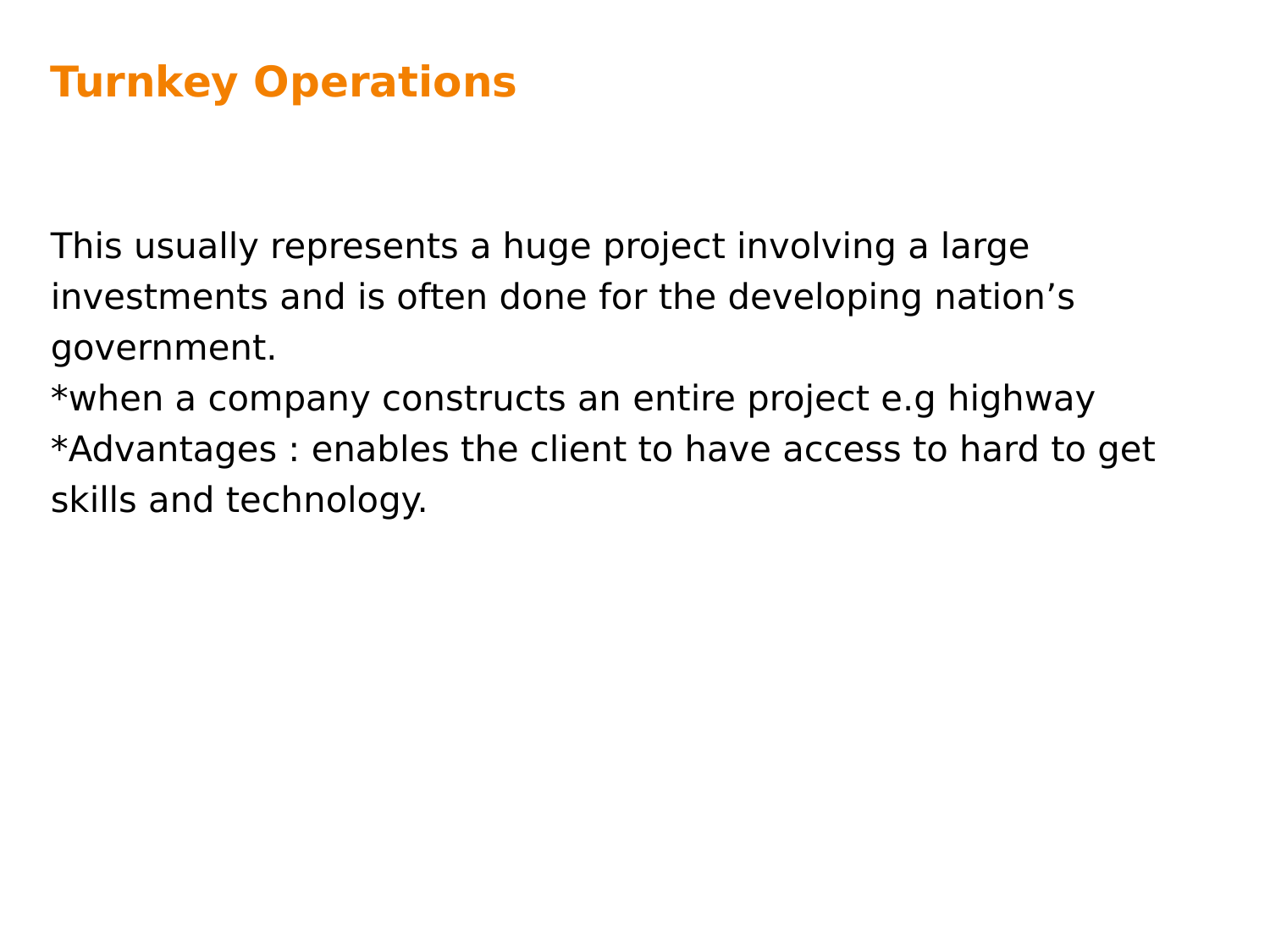

# Turnkey Operations
This usually represents a huge project involving a large investments and is often done for the developing nation’s government.
*when a company constructs an entire project e.g highway
*Advantages : enables the client to have access to hard to get skills and technology.